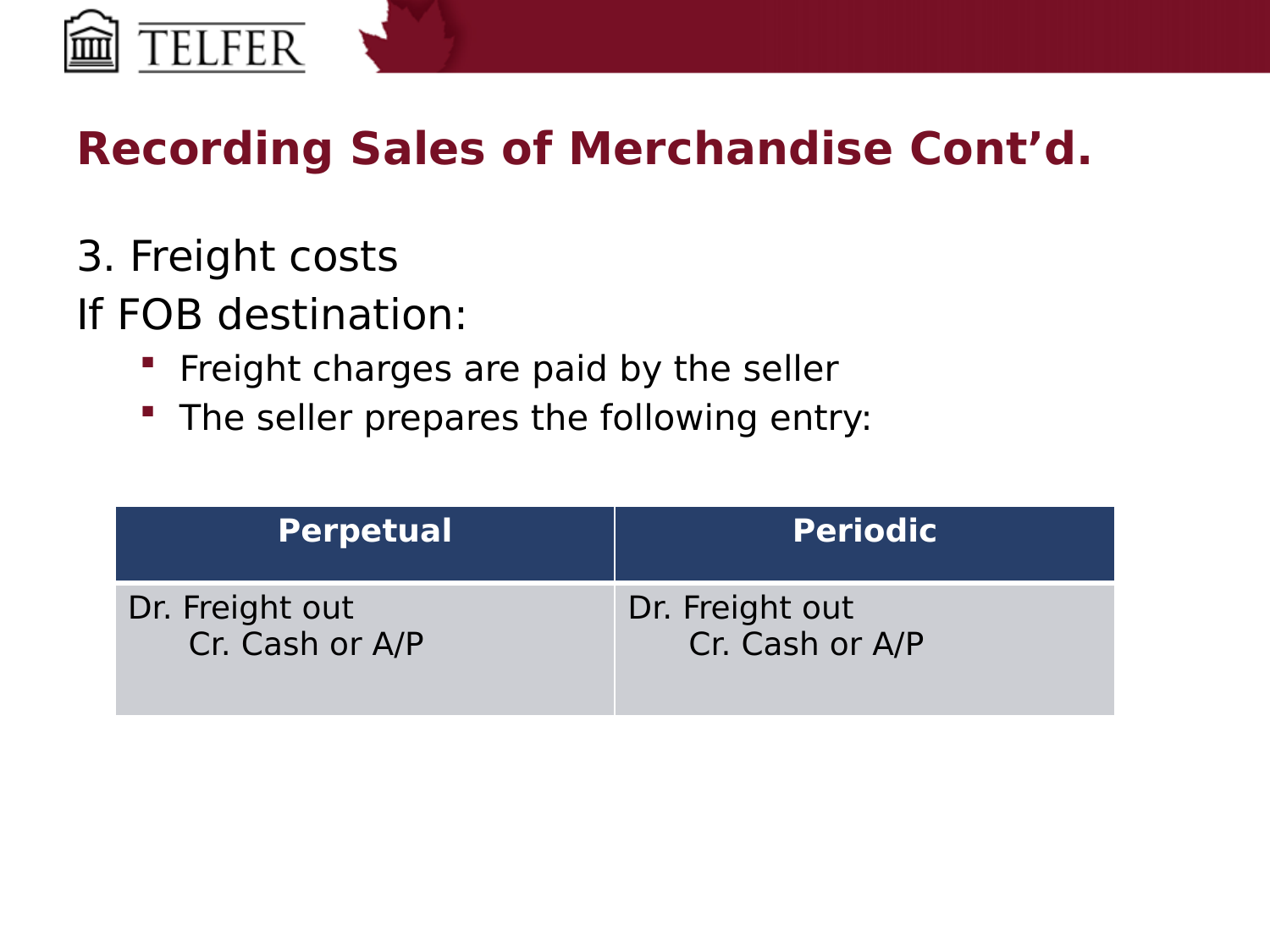

# Recording Sales of Merchandise Cont’d.
3. Freight costs
If FOB destination:
Freight charges are paid by the seller
The seller prepares the following entry:

| Perpetual | Periodic |
| --- | --- |
| Dr. Freight out Cr. Cash or A/P | Dr. Freight out Cr. Cash or A/P |